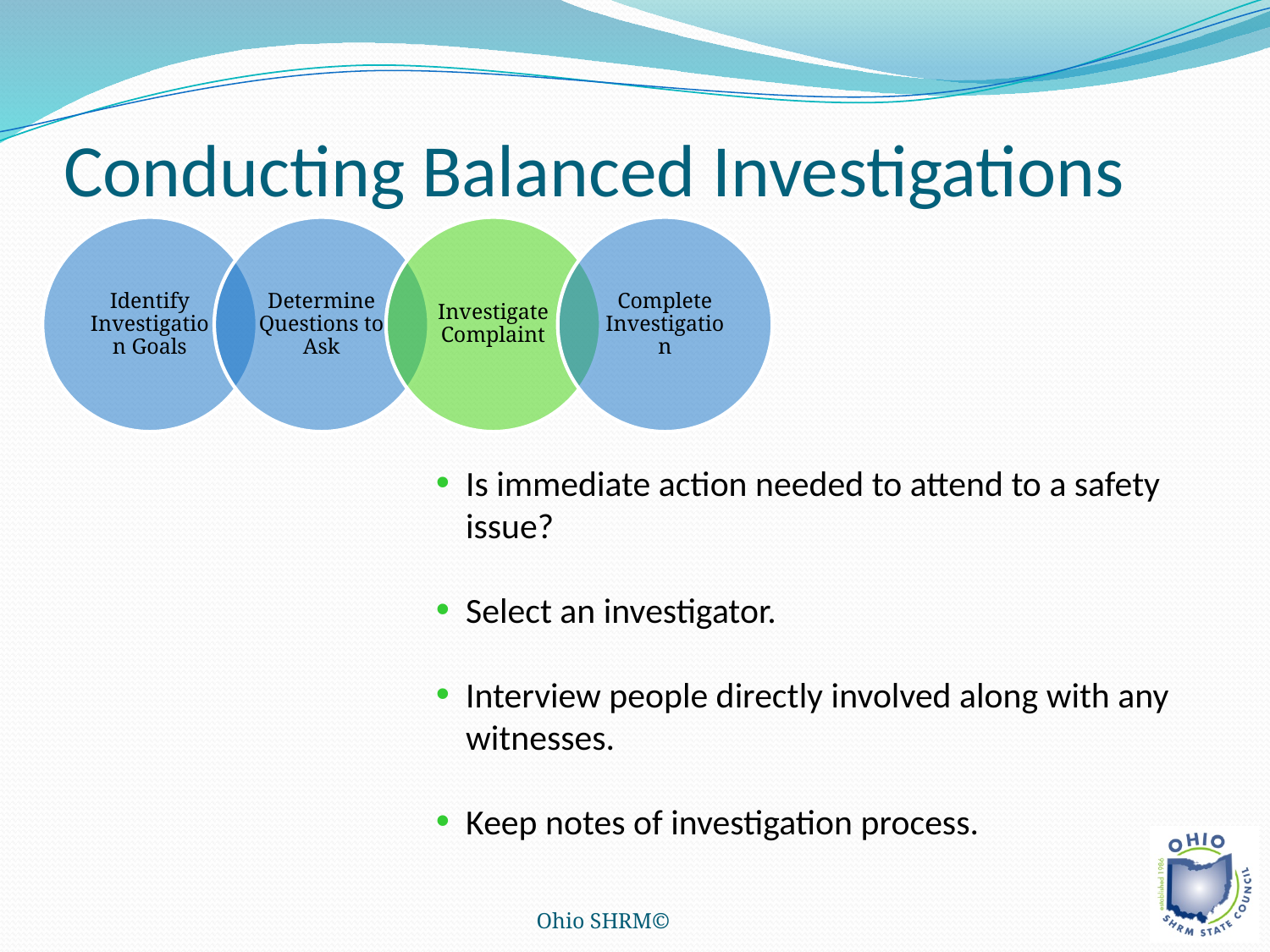

# Conducting Balanced Investigations
Identify Investigation Goals
Determine Questions to Ask
Investigate Complaint
Complete Investigation
Is immediate action needed to attend to a safety issue?

Select an investigator.

Interview people directly involved along with any witnesses.

Keep notes of investigation process.
Ohio SHRM©